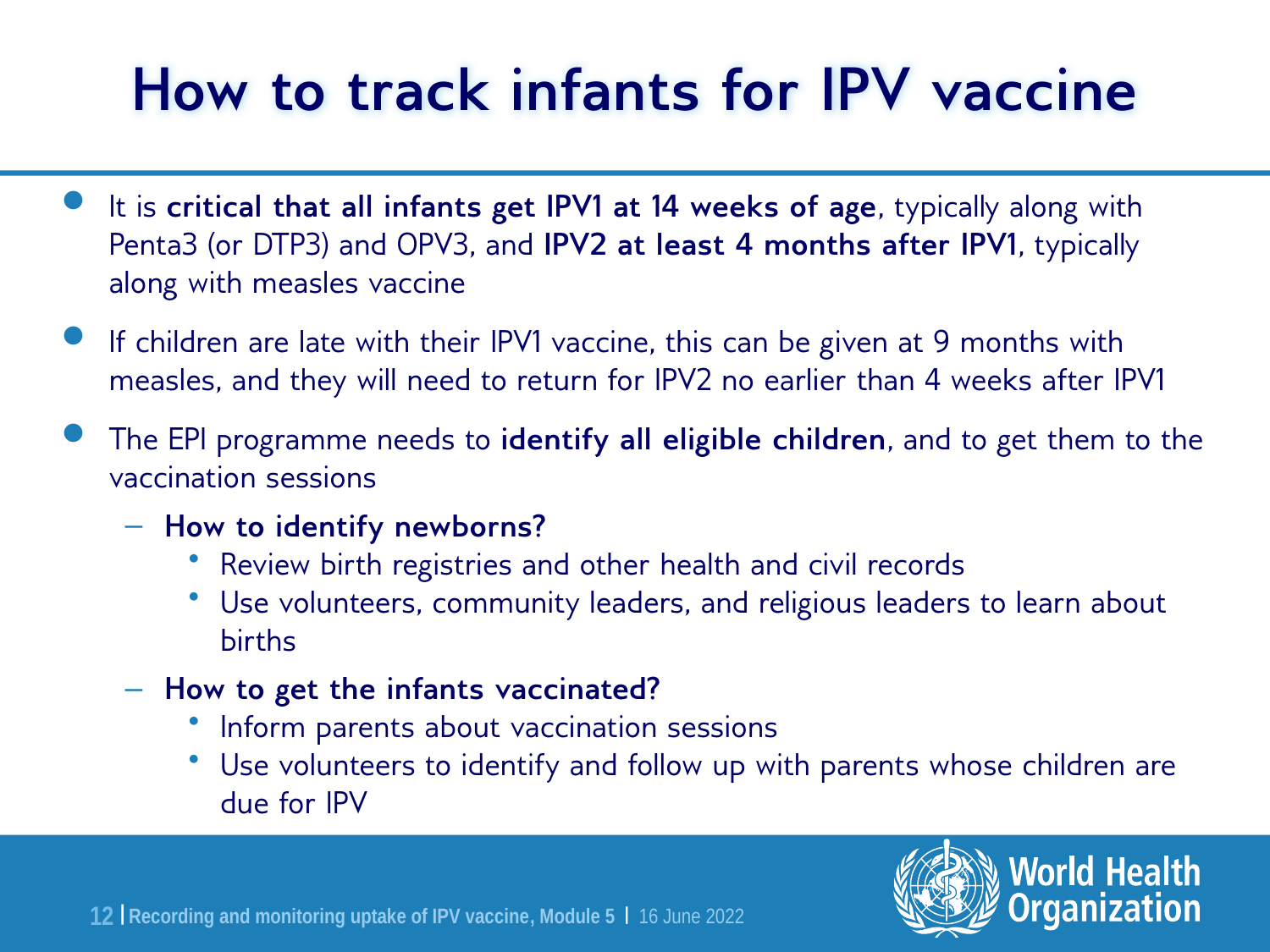

How to track infants for IPV vaccine
It is critical that all infants get IPV1 at 14 weeks of age, typically along with Penta3 (or DTP3) and OPV3, and IPV2 at least 4 months after IPV1, typically along with measles vaccine
If children are late with their IPV1 vaccine, this can be given at 9 months with measles, and they will need to return for IPV2 no earlier than 4 weeks after IPV1
The EPI programme needs to identify all eligible children, and to get them to the vaccination sessions
How to identify newborns?
Review birth registries and other health and civil records
Use volunteers, community leaders, and religious leaders to learn about births
How to get the infants vaccinated?
Inform parents about vaccination sessions
Use volunteers to identify and follow up with parents whose children are due for IPV